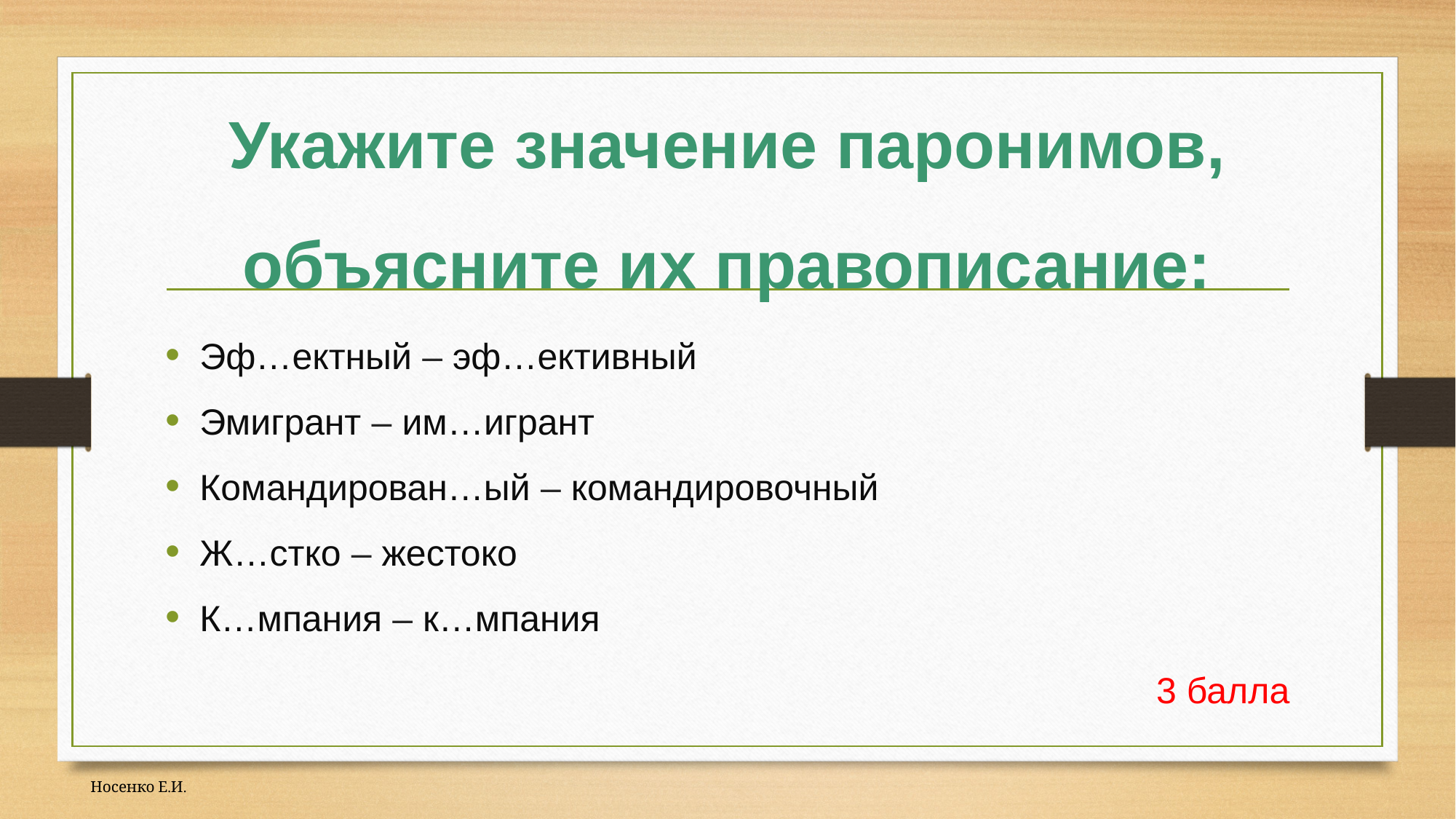

# Укажите значение паронимов, объясните их правописание:
Эф…ектный – эф…ективный
Эмигрант – им…игрант
Командирован…ый – командировочный
Ж…стко – жестоко
К…мпания – к…мпания
3 балла

Носенко Е.И.